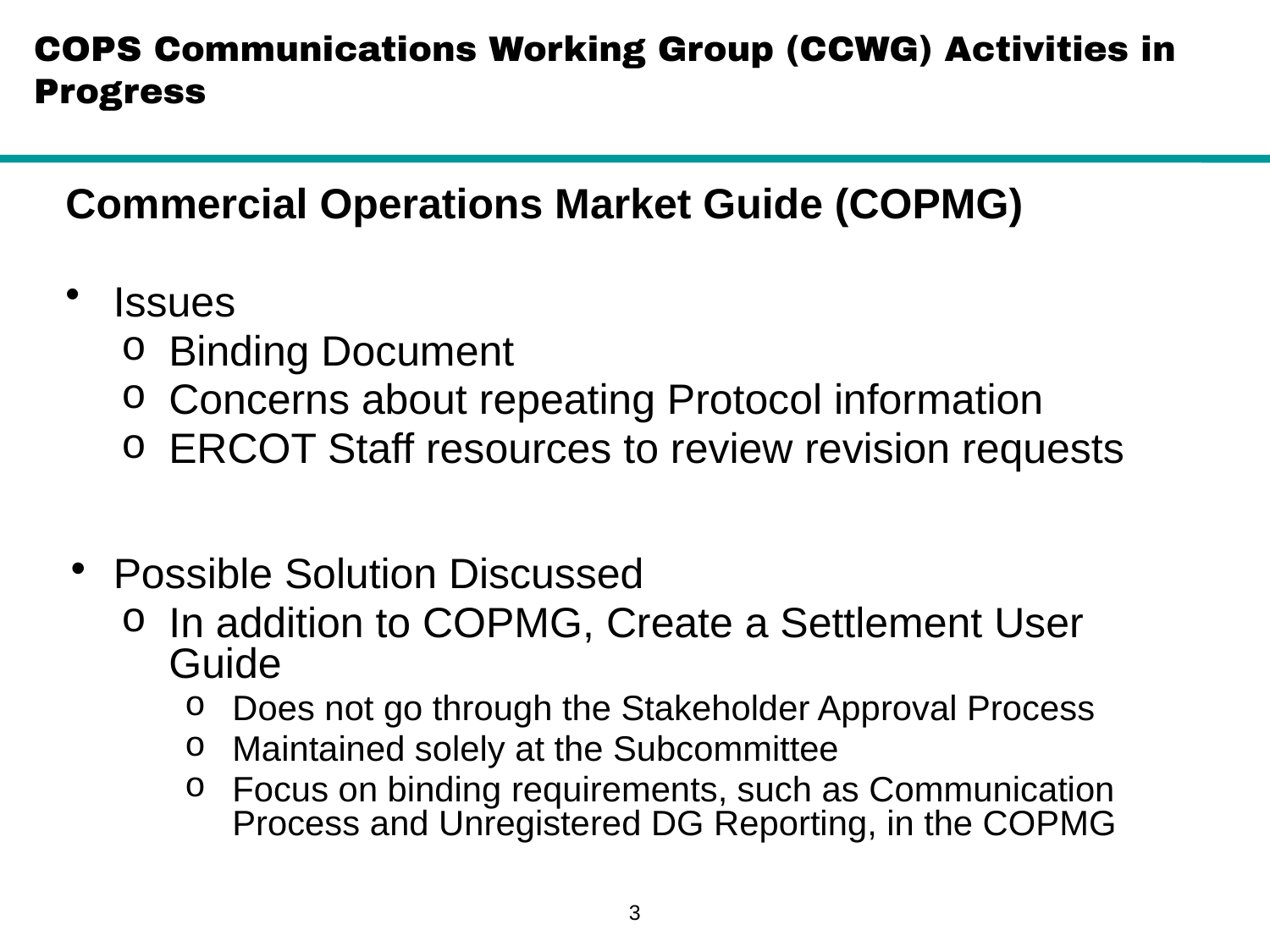

COPS Communications Working Group (CCWG) Activities in Progress
Commercial Operations Market Guide (COPMG)

Issues
Binding Document
Concerns about repeating Protocol information
ERCOT Staff resources to review revision requests

Possible Solution Discussed
In addition to COPMG, Create a Settlement User Guide
Does not go through the Stakeholder Approval Process
Maintained solely at the Subcommittee
Focus on binding requirements, such as Communication Process and Unregistered DG Reporting, in the COPMG

3